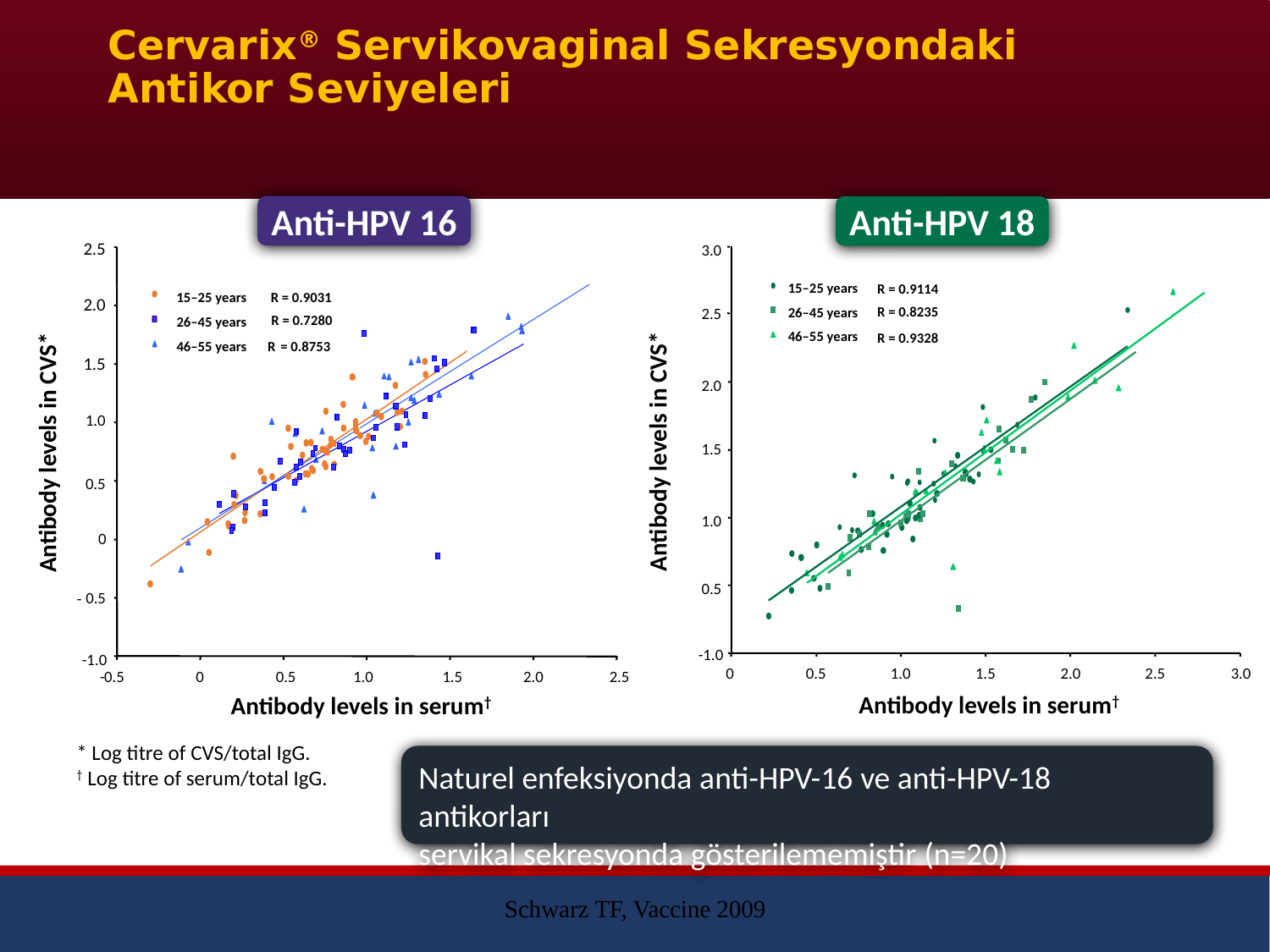

# Cervarix® Servikovaginal Sekresyondaki Antikor Seviyeleri
Anti-HPV 16
Anti-HPV 18

2.5
3.0

15–25 years
R = 0.9114

15–25 years
R = 0.9031

2.0

R = 0.8235
26–45 years
2.5

R = 0.7280
26–45 years

46–55 years

R = 0.9328

R
 = 0.8753
46–55 years

1.5

2.0

1.0

Antibody levels in CVS*

Antibody levels in CVS*

1.5

0.5

1.0

0

0.5

0.5
-

-1.0
0
-1.0

0
0.5
1.0
1.5
2.0
2.5
3.0
0
1.0
2.0
-
0.5
0.5
1.5
2.5
Antibody levels in serum†
Antibody levels in serum†

* Log titre of CVS/total IgG.
† Log titre of serum/total IgG.
Naturel enfeksiyonda anti-HPV-16 ve anti-HPV-18  antikorları
servikal sekresyonda gösterilememiştir (n=20)
Schwarz TF, Vaccine 2009